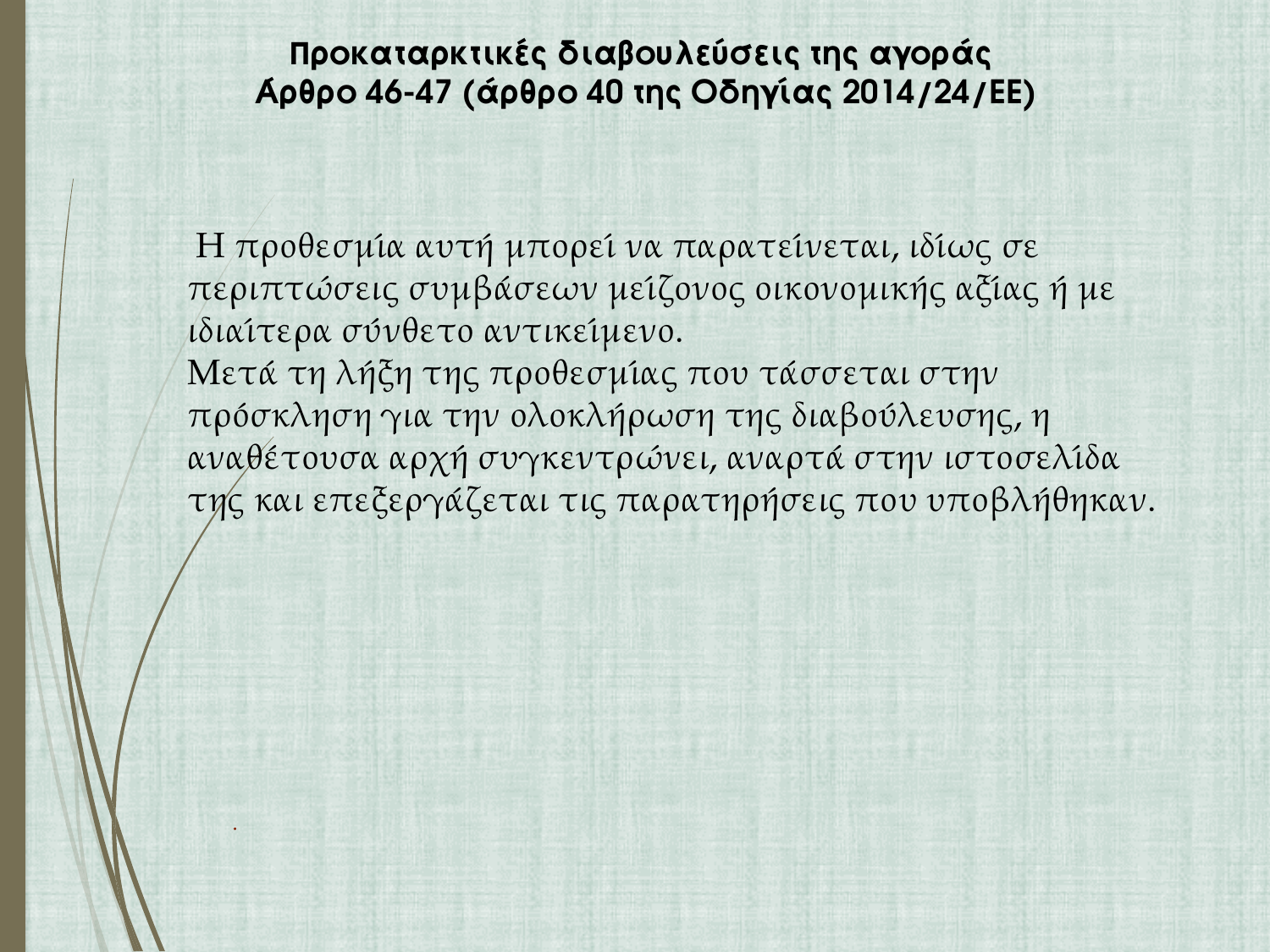

# Προκαταρκτικές διαβουλεύσεις της αγοράς Άρθρο 46-47 (άρθρο 40 της Οδηγίας 2014/24/ΕΕ)
 Η προθεσμία αυτή μπορεί να παρατείνεται, ιδίως σε περιπτώσεις συμβάσεων μείζονος οικονομικής αξίας ή με
ιδιαίτερα σύνθετο αντικείμενο.
Μετά τη λήξη της προθεσμίας που τάσσεται στην πρόσκληση για την ολοκλήρωση της διαβούλευσης, η αναθέτουσα αρχή συγκεντρώνει, αναρτά στην ιστοσελίδα της και επεξεργάζεται τις παρατηρήσεις που υποβλήθηκαν.